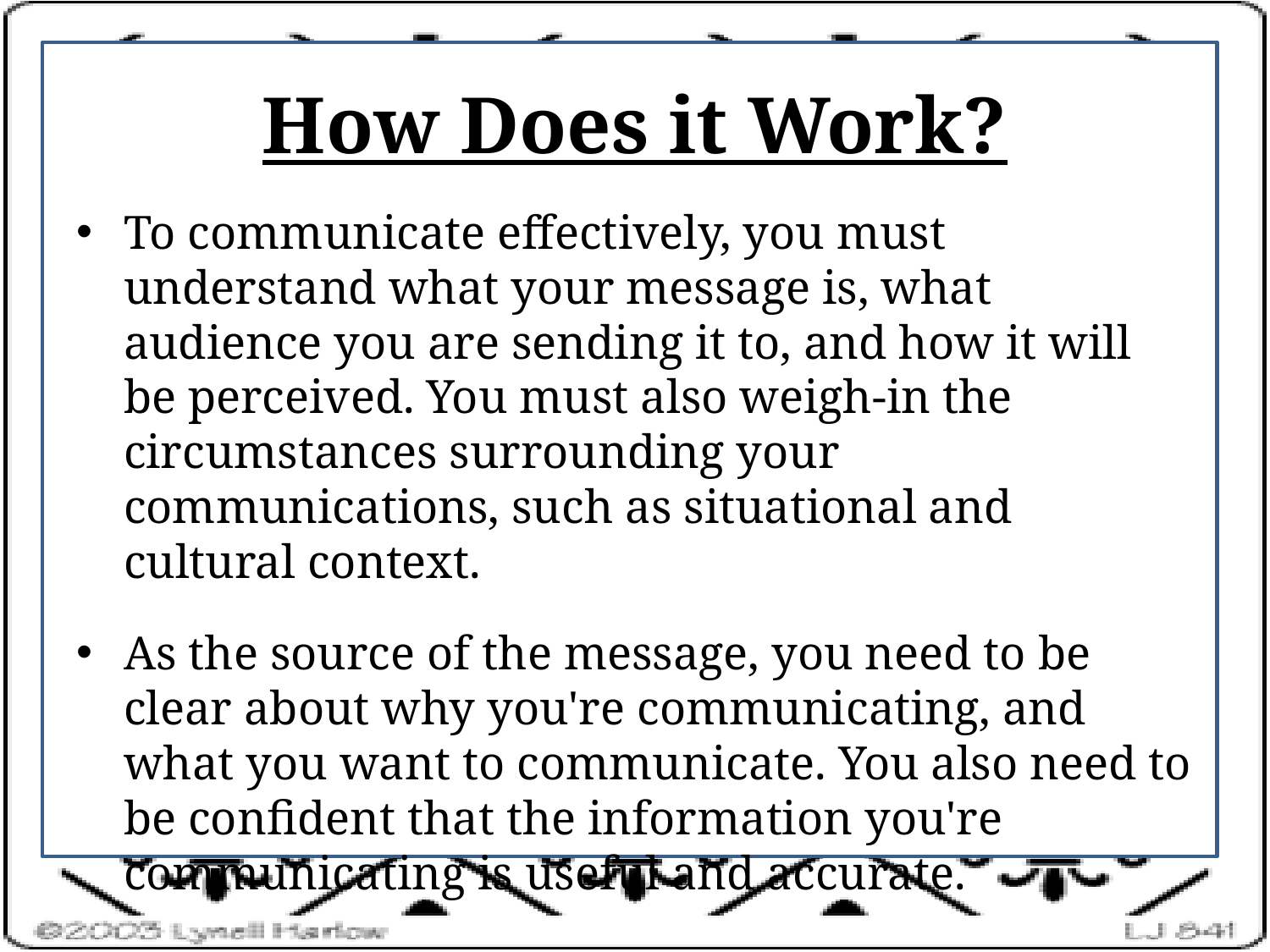

# How Does it Work?
To communicate effectively, you must understand what your message is, what audience you are sending it to, and how it will be perceived. You must also weigh-in the circumstances surrounding your communications, such as situational and cultural context.
As the source of the message, you need to be clear about why you're communicating, and what you want to communicate. You also need to be confident that the information you're communicating is useful and accurate.